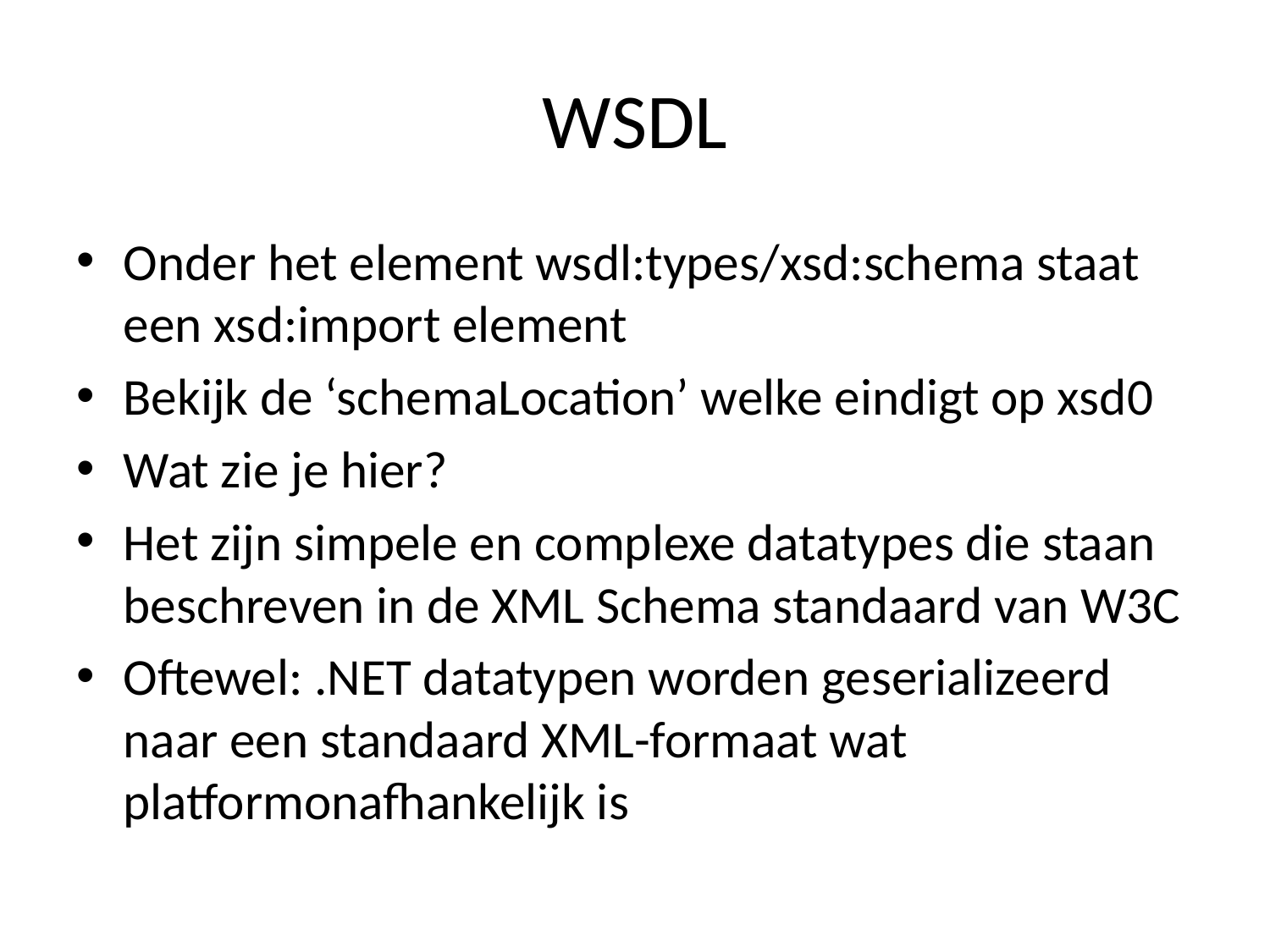

# WSDL
Onder het element wsdl:types/xsd:schema staat een xsd:import element
Bekijk de ‘schemaLocation’ welke eindigt op xsd0
Wat zie je hier?
Het zijn simpele en complexe datatypes die staan beschreven in de XML Schema standaard van W3C
Oftewel: .NET datatypen worden geserializeerd naar een standaard XML-formaat wat platformonafhankelijk is